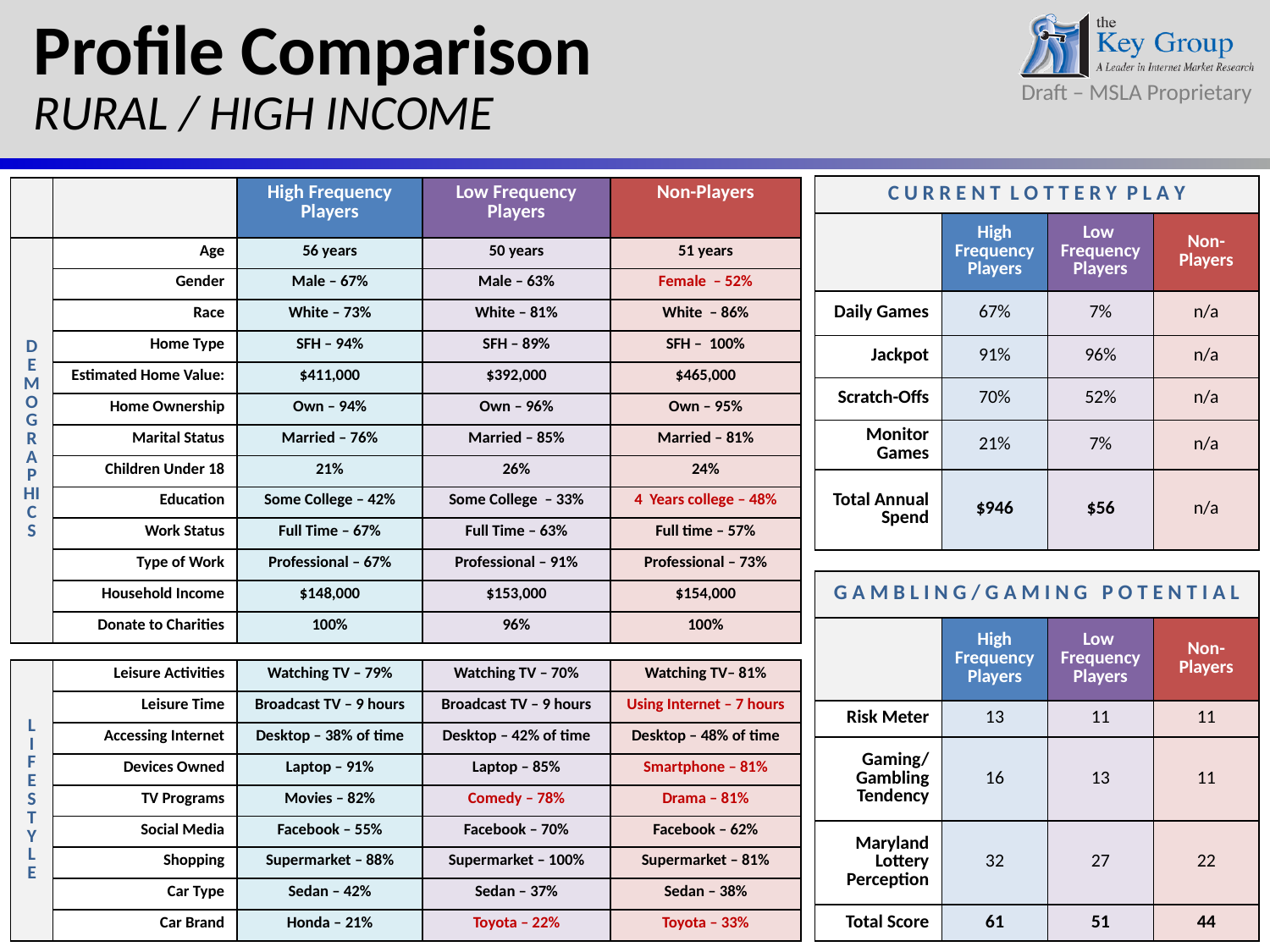

Profile Comparison
RURAL / HIGH INCOME
| C U R R E N T L O T T E R Y P L A Y |  |  |  |
| --- | --- | --- | --- |
|  | High Frequency Players | Low Frequency Players | Non-Players |
| Daily Games | 67% | 7% | n/a |
| Jackpot | 91% | 96% | n/a |
| Scratch-Offs | 70% | 52% | n/a |
| Monitor Games | 21% | 7% | n/a |
| Total Annual Spend | $946 | $56 | n/a |
|  |  | High Frequency Players | Low Frequency Players | Non-Players |
| --- | --- | --- | --- | --- |
| DEMOGRAPHICS | Age | 56 years | 50 years | 51 years |
|  | Gender | Male – 67% | Male – 63% | Female – 52% |
|  | Race | White – 73% | White – 81% | White – 86% |
|  | Home Type | SFH – 94% | SFH – 89% | SFH – 100% |
|  | Estimated Home Value: | $411,000 | $392,000 | $465,000 |
|  | Home Ownership | Own – 94% | Own – 96% | Own – 95% |
|  | Marital Status | Married – 76% | Married – 85% | Married – 81% |
|  | Children Under 18 | 21% | 26% | 24% |
|  | Education | Some College – 42% | Some College – 33% | 4 Years college – 48% |
|  | Work Status | Full Time – 67% | Full Time – 63% | Full time – 57% |
|  | Type of Work | Professional – 67% | Professional – 91% | Professional – 73% |
|  | Household Income | $148,000 | $153,000 | $154,000 |
|  | Donate to Charities | 100% | 96% | 100% |
|  |  |  |  |  |
| L I F E S TY L E | Leisure Activities | Watching TV – 79% | Watching TV – 70% | Watching TV– 81% |
|  | Leisure Time | Broadcast TV – 9 hours | Broadcast TV – 9 hours | Using Internet – 7 hours |
|  | Accessing Internet | Desktop – 38% of time | Desktop – 42% of time | Desktop – 48% of time |
|  | Devices Owned | Laptop – 91% | Laptop – 85% | Smartphone – 81% |
|  | TV Programs | Movies – 82% | Comedy – 78% | Drama – 81% |
|  | Social Media | Facebook – 55% | Facebook – 70% | Facebook – 62% |
|  | Shopping | Supermarket – 88% | Supermarket – 100% | Supermarket – 81% |
|  | Car Type | Sedan – 42% | Sedan – 37% | Sedan – 38% |
|  | Car Brand | Honda – 21% | Toyota – 22% | Toyota – 33% |
| G A M B L I N G / G A M I N G P O T E N T I A L |  |  |  |
| --- | --- | --- | --- |
|  | High Frequency Players | Low Frequency Players | Non-Players |
| Risk Meter | 13 | 11 | 11 |
| Gaming/ Gambling Tendency | 16 | 13 | 11 |
| Maryland Lottery Perception | 32 | 27 | 22 |
| Total Score | 61 | 51 | 44 |